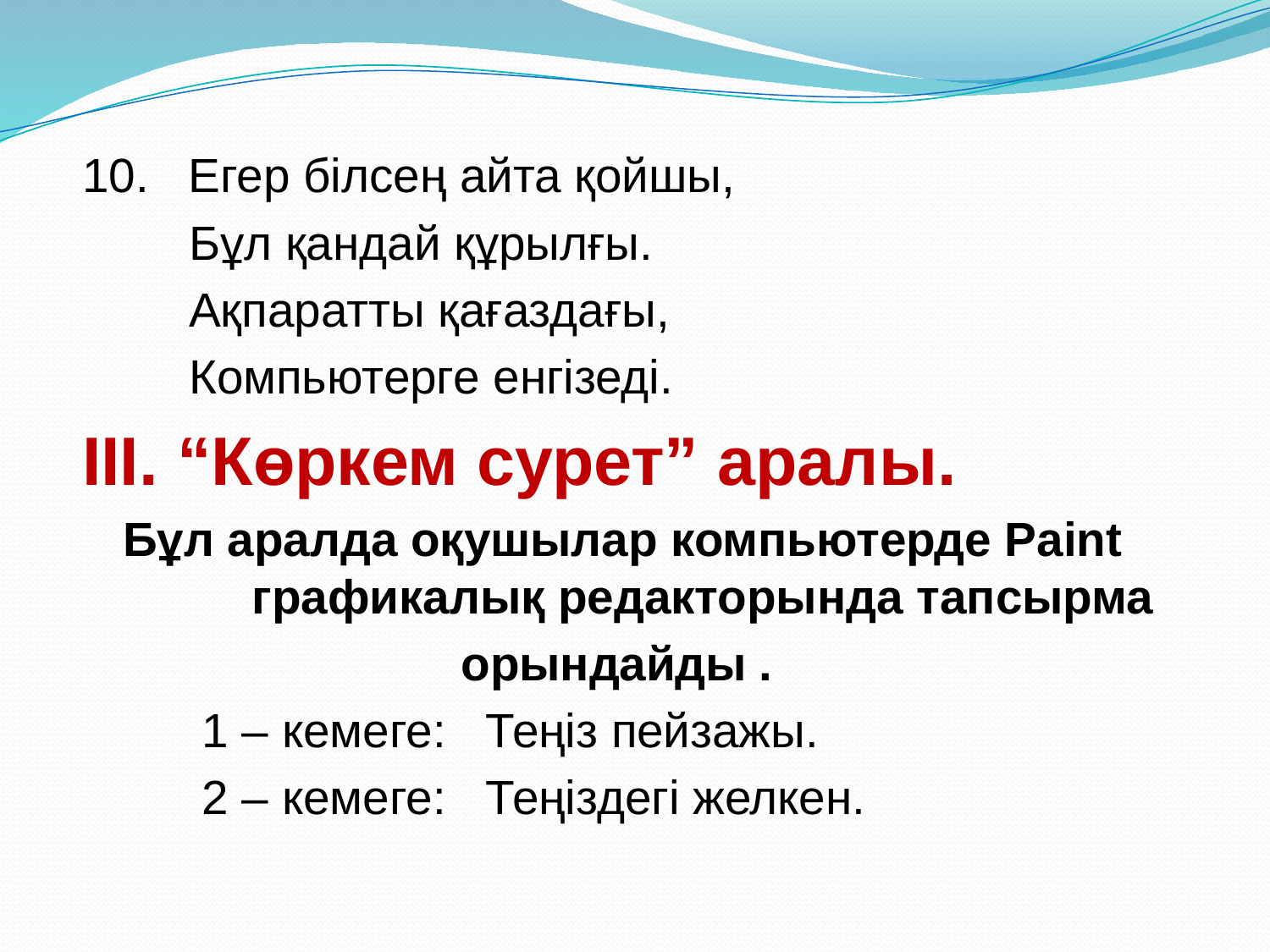

10.   Егер білсең айта қойшы,
        Бұл қандай құрылғы.
        Ақпаратты қағаздағы,
        Компьютерге енгізеді.
III. “Көркем сурет” аралы.
    Бұл аралда оқушылар компьютерде Paint                графикалық редакторында тапсырма
                                 орындайды .
         1 – кемеге:   Теңіз пейзажы.
         2 – кемеге:   Теңіздегі желкен.